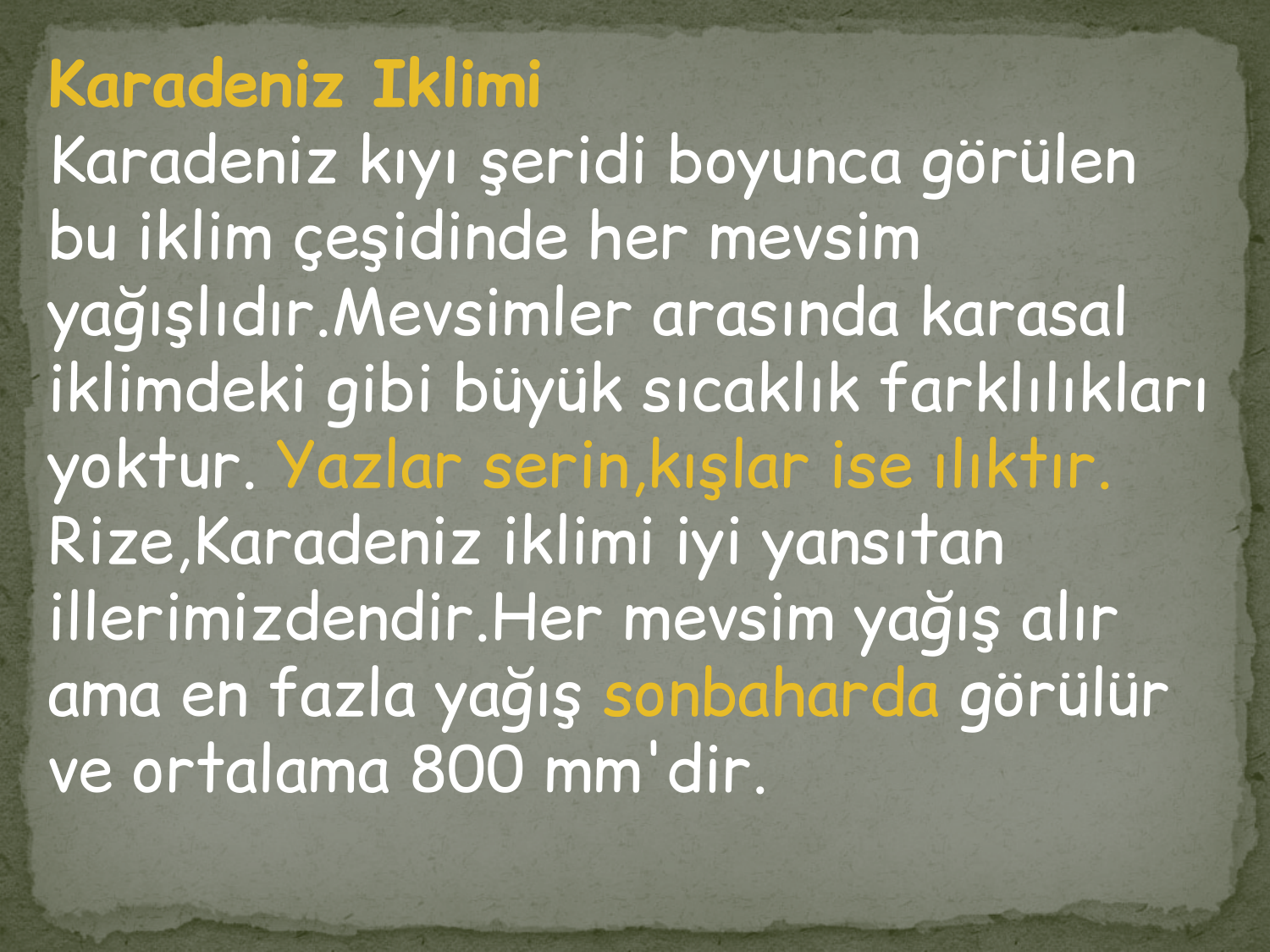

Karadeniz Iklimi
Karadeniz kıyı şeridi boyunca görülen bu iklim çeşidinde her mevsim yağışlıdır.Mevsimler arasında karasal iklimdeki gibi büyük sıcaklık farklılıkları yoktur. Yazlar serin,kışlar ise ılıktır. Rize,Karadeniz iklimi iyi yansıtan illerimizdendir.Her mevsim yağış alır ama en fazla yağış sonbaharda görülür ve ortalama 800 mm'dir.